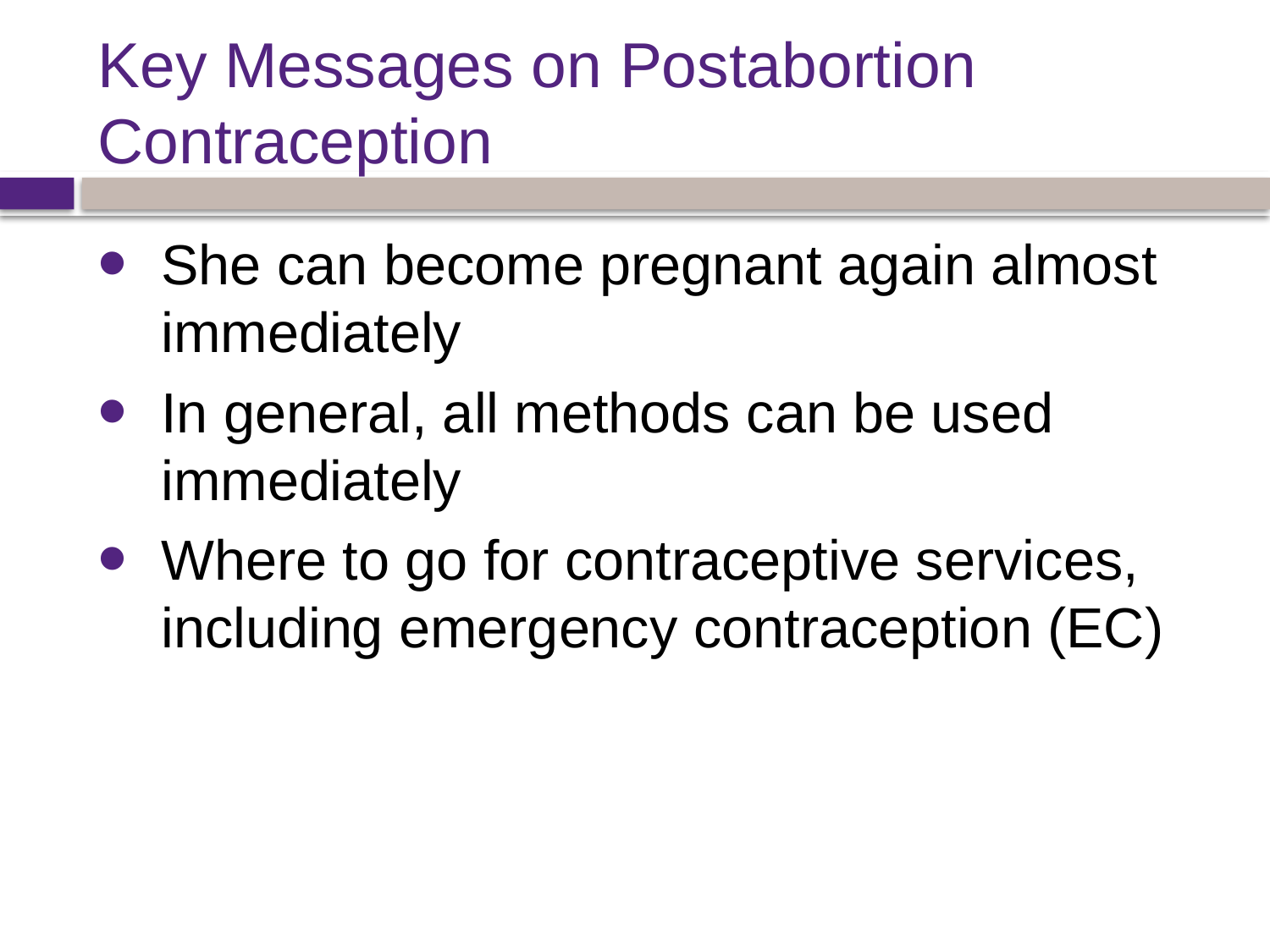

# Key Messages on Postabortion Contraception
She can become pregnant again almost immediately
In general, all methods can be used immediately
Where to go for contraceptive services, including emergency contraception (EC)